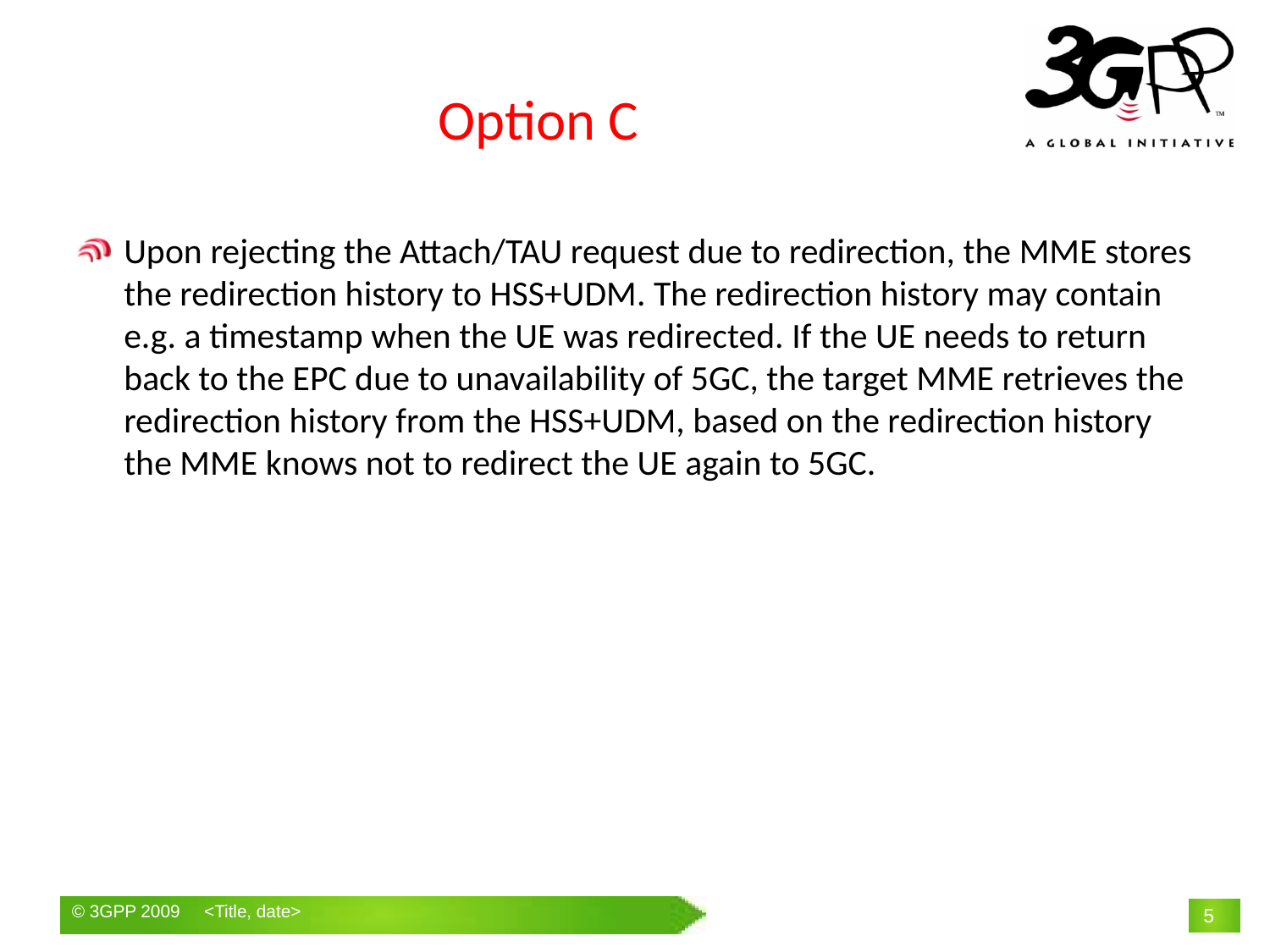

# Option C
Upon rejecting the Attach/TAU request due to redirection, the MME stores the redirection history to HSS+UDM. The redirection history may contain e.g. a timestamp when the UE was redirected. If the UE needs to return back to the EPC due to unavailability of 5GC, the target MME retrieves the redirection history from the HSS+UDM, based on the redirection history the MME knows not to redirect the UE again to 5GC.